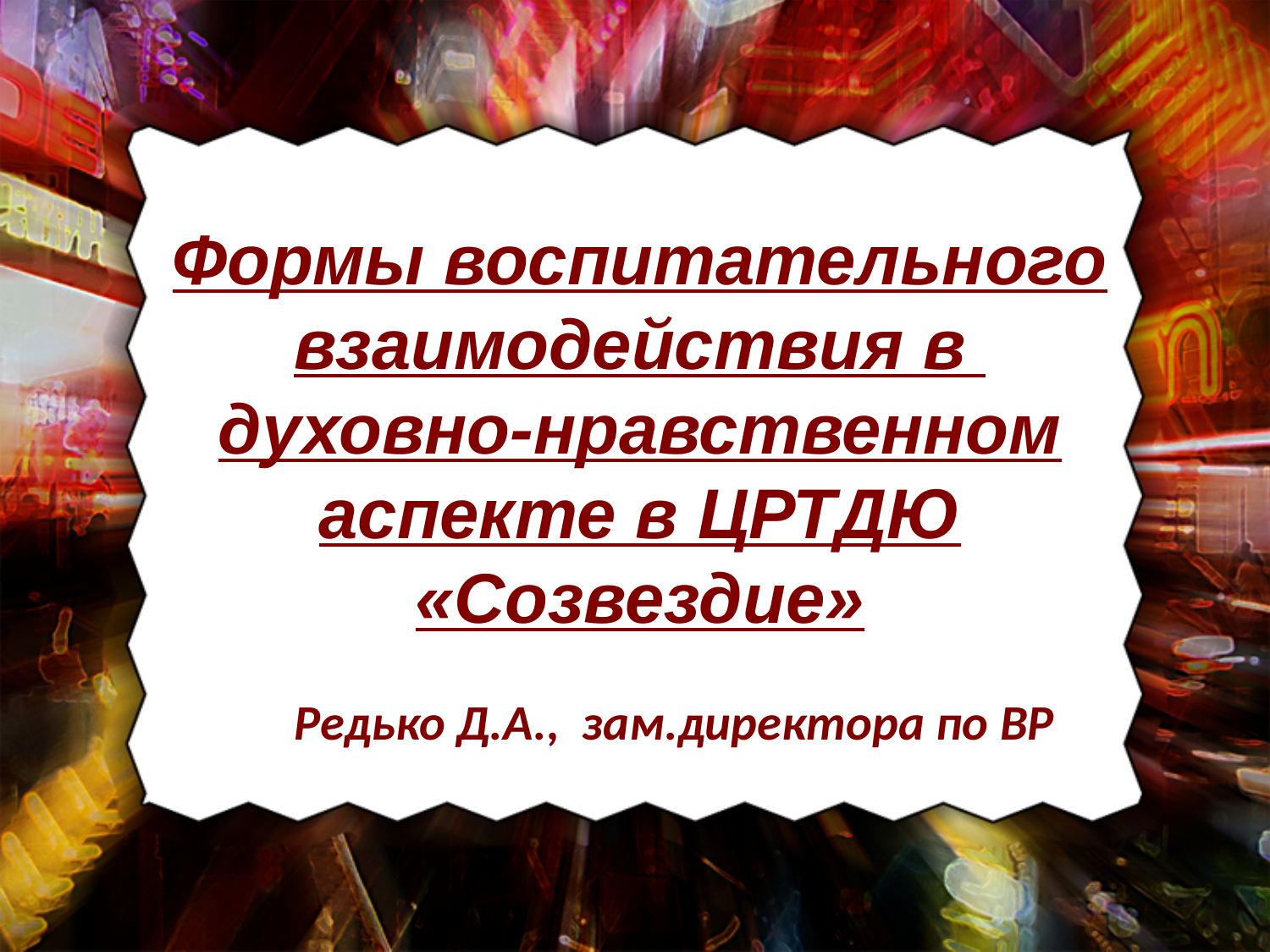

Формы воспитательного взаимодействия в  духовно-нравственном аспекте в ЦРТДЮ «Созвездие»
Редько Д.А.,  зам.директора по ВР